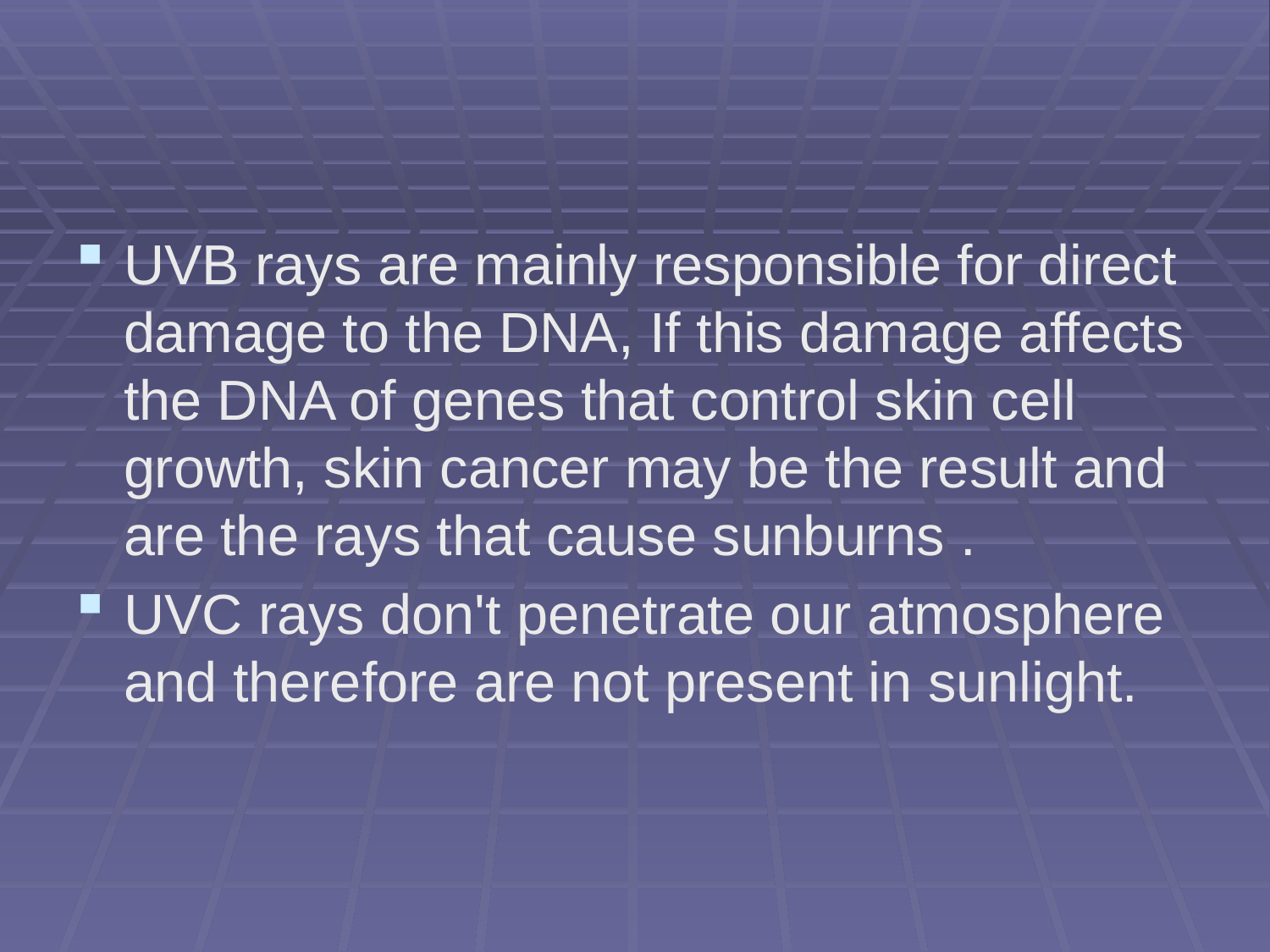

#
UVB rays are mainly responsible for direct damage to the DNA, If this damage affects the DNA of genes that control skin cell growth, skin cancer may be the result and are the rays that cause sunburns .
UVC rays don't penetrate our atmosphere and therefore are not present in sunlight.